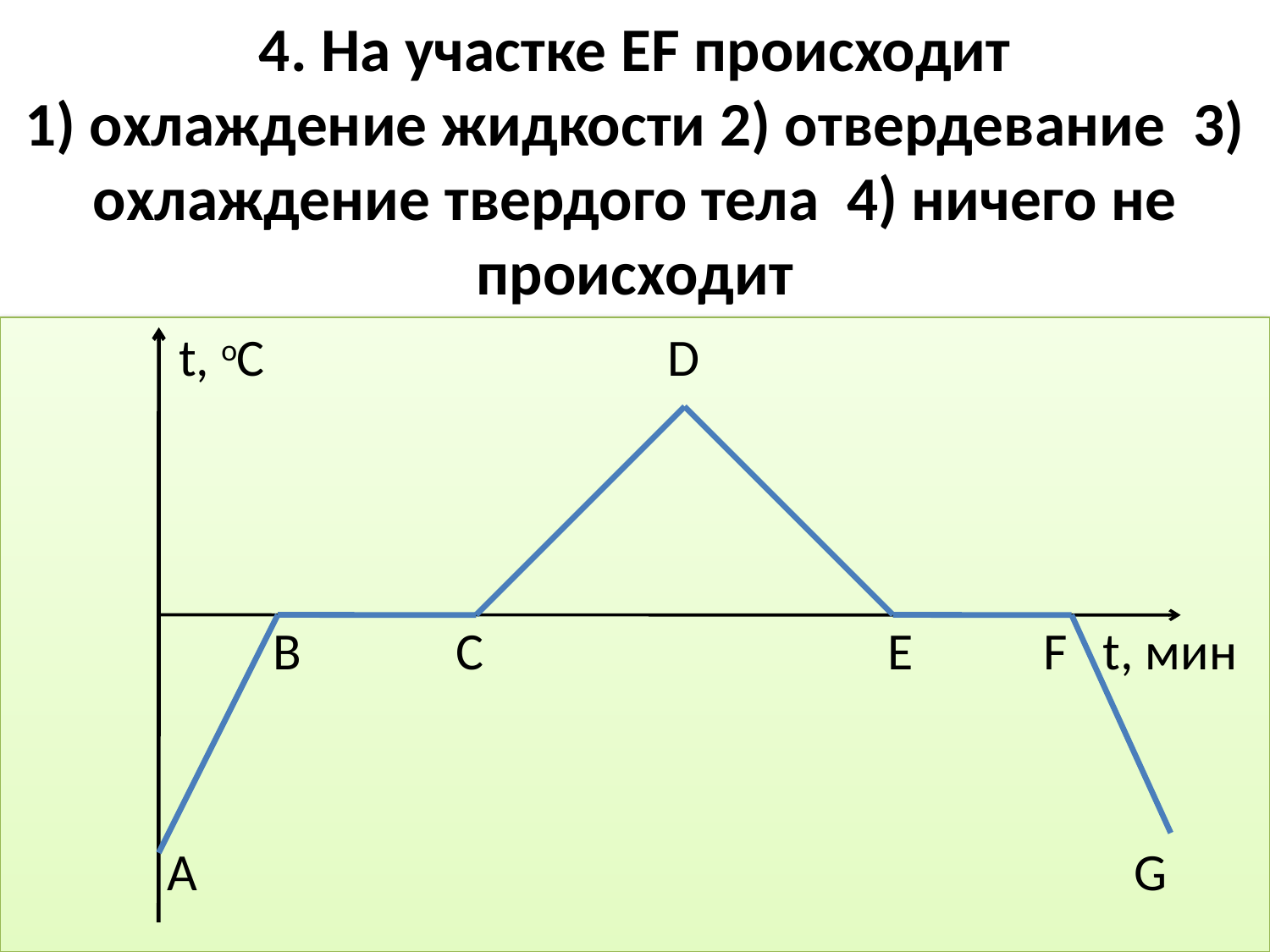

# 4. На участке EF происходит 1) охлаждение жидкости 2) отвердевание  3) охлаждение твердого тела  4) ничего не происходит
              t, оС                                  D

                      B             C                                  E           F   t, мин

             A                                                                               G